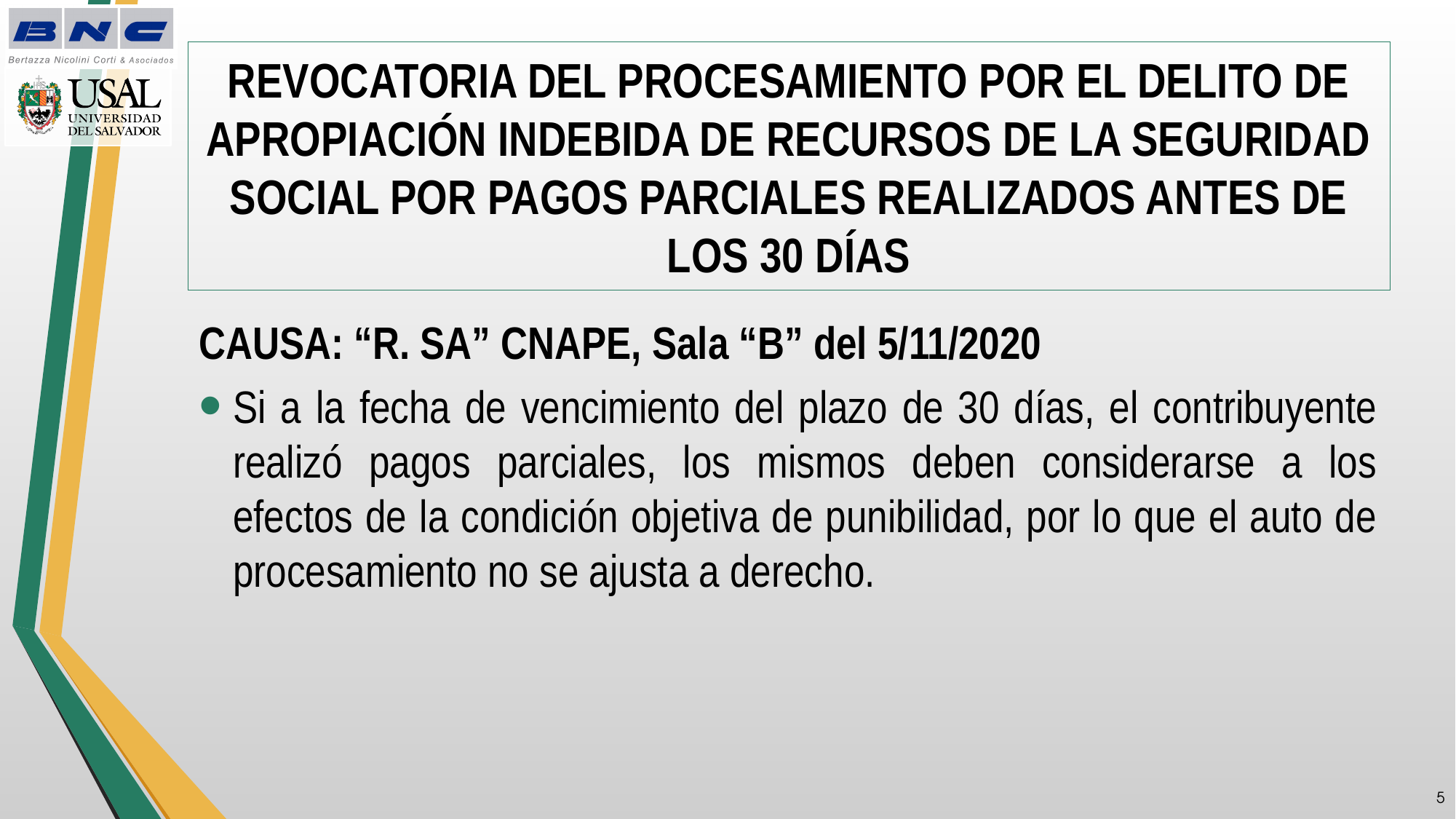

# REVOCATORIA DEL PROCESAMIENTO POR EL DELITO DE APROPIACIÓN INDEBIDA DE RECURSOS DE LA SEGURIDAD SOCIAL POR PAGOS PARCIALES REALIZADOS ANTES DE LOS 30 DÍAS
CAUSA: “R. SA” CNAPE, Sala “B” del 5/11/2020
Si a la fecha de vencimiento del plazo de 30 días, el contribuyente realizó pagos parciales, los mismos deben considerarse a los efectos de la condición objetiva de punibilidad, por lo que el auto de procesamiento no se ajusta a derecho.
5